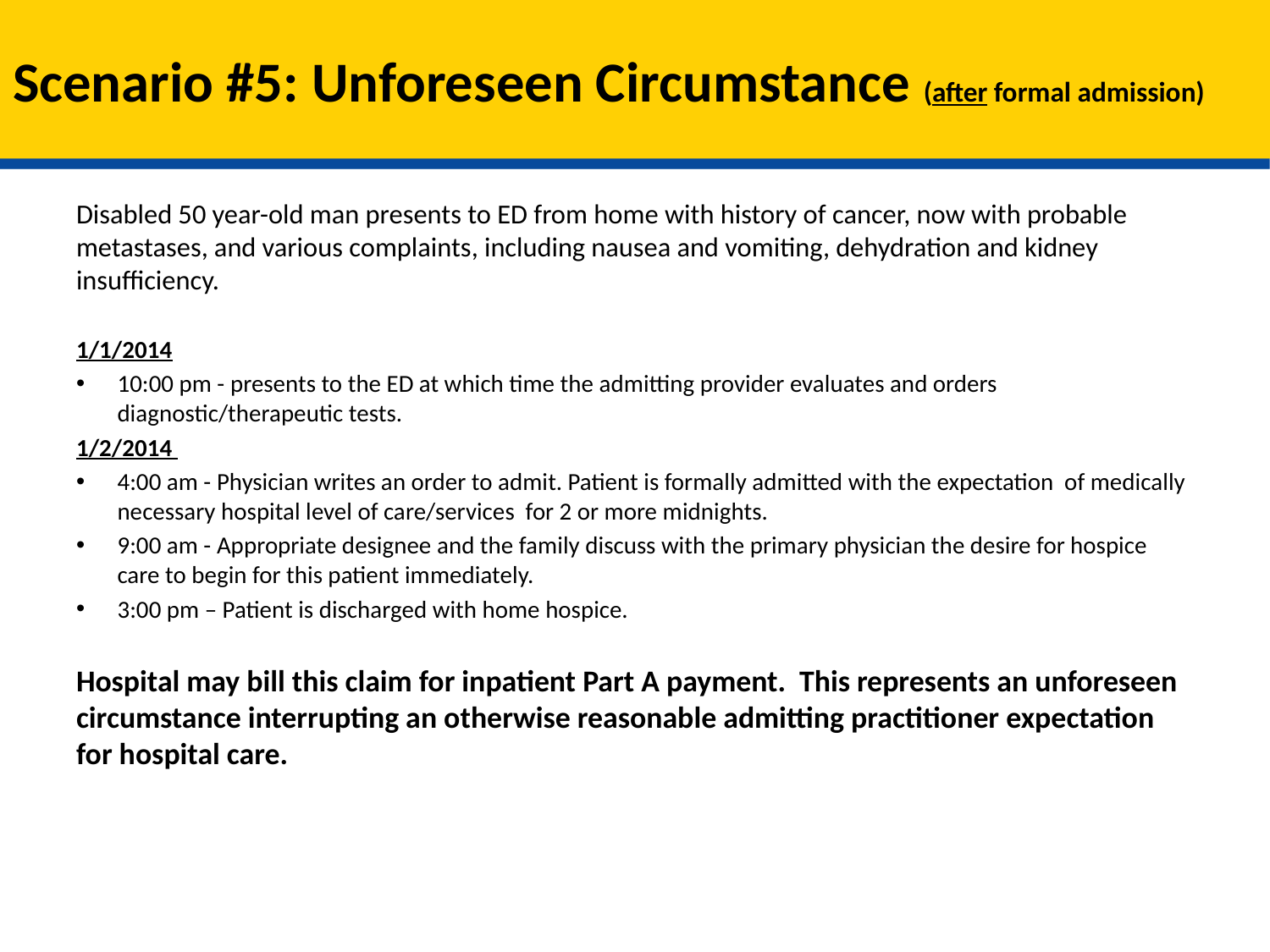

# Scenario #5: Unforeseen Circumstance (after formal admission)
Disabled 50 year-old man presents to ED from home with history of cancer, now with probable metastases, and various complaints, including nausea and vomiting, dehydration and kidney insufficiency.
1/1/2014
10:00 pm - presents to the ED at which time the admitting provider evaluates and orders diagnostic/therapeutic tests.
1/2/2014
4:00 am - Physician writes an order to admit. Patient is formally admitted with the expectation  of medically necessary hospital level of care/services  for 2 or more midnights.
9:00 am - Appropriate designee and the family discuss with the primary physician the desire for hospice care to begin for this patient immediately.
3:00 pm – Patient is discharged with home hospice.

Hospital may bill this claim for inpatient Part A payment.  This represents an unforeseen circumstance interrupting an otherwise reasonable admitting practitioner expectation for hospital care.
15